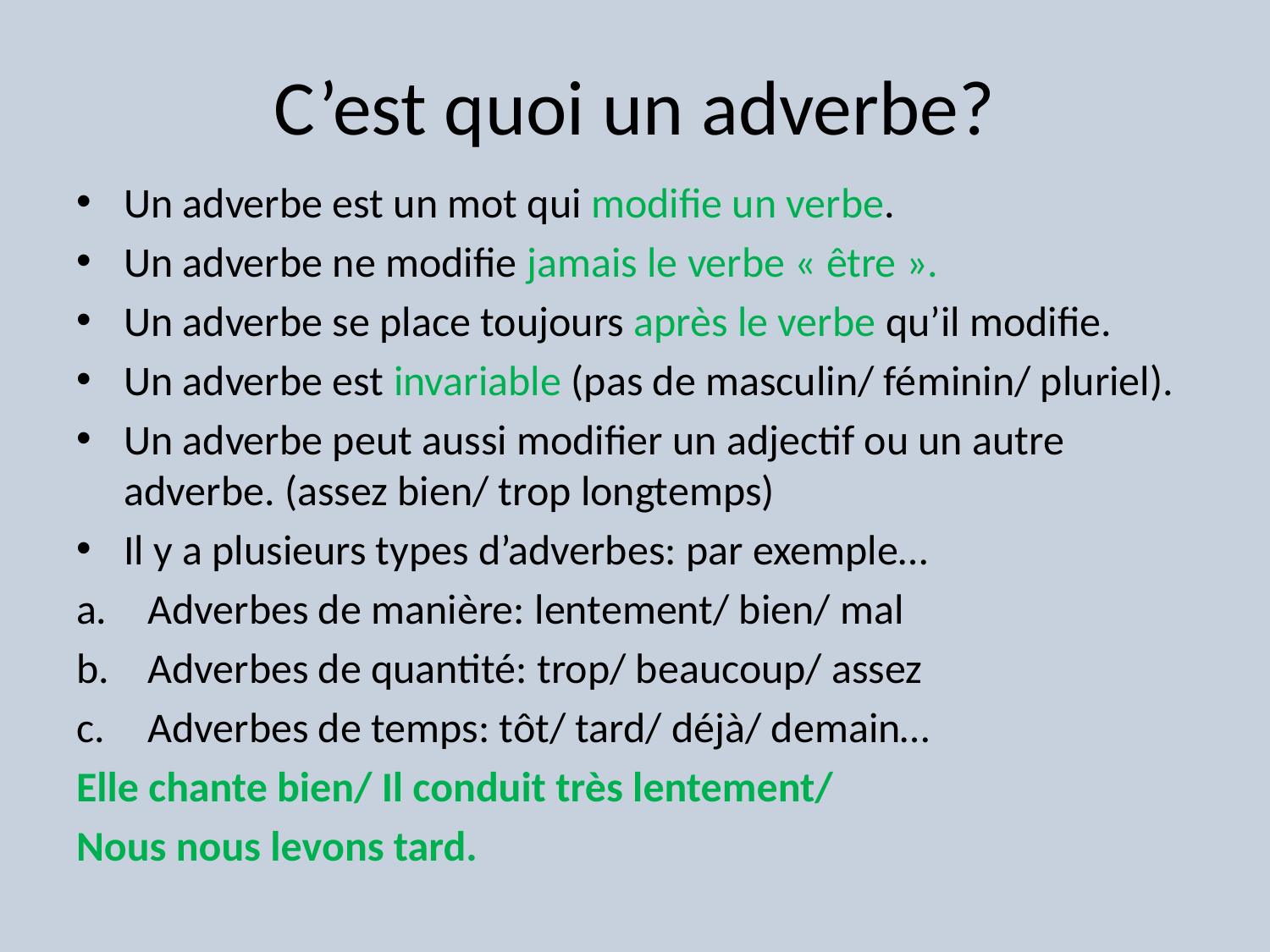

# C’est quoi un adverbe?
Un adverbe est un mot qui modifie un verbe.
Un adverbe ne modifie jamais le verbe « être ».
Un adverbe se place toujours après le verbe qu’il modifie.
Un adverbe est invariable (pas de masculin/ féminin/ pluriel).
Un adverbe peut aussi modifier un adjectif ou un autre adverbe. (assez bien/ trop longtemps)
Il y a plusieurs types d’adverbes: par exemple…
Adverbes de manière: lentement/ bien/ mal
Adverbes de quantité: trop/ beaucoup/ assez
Adverbes de temps: tôt/ tard/ déjà/ demain…
Elle chante bien/ Il conduit très lentement/
Nous nous levons tard.